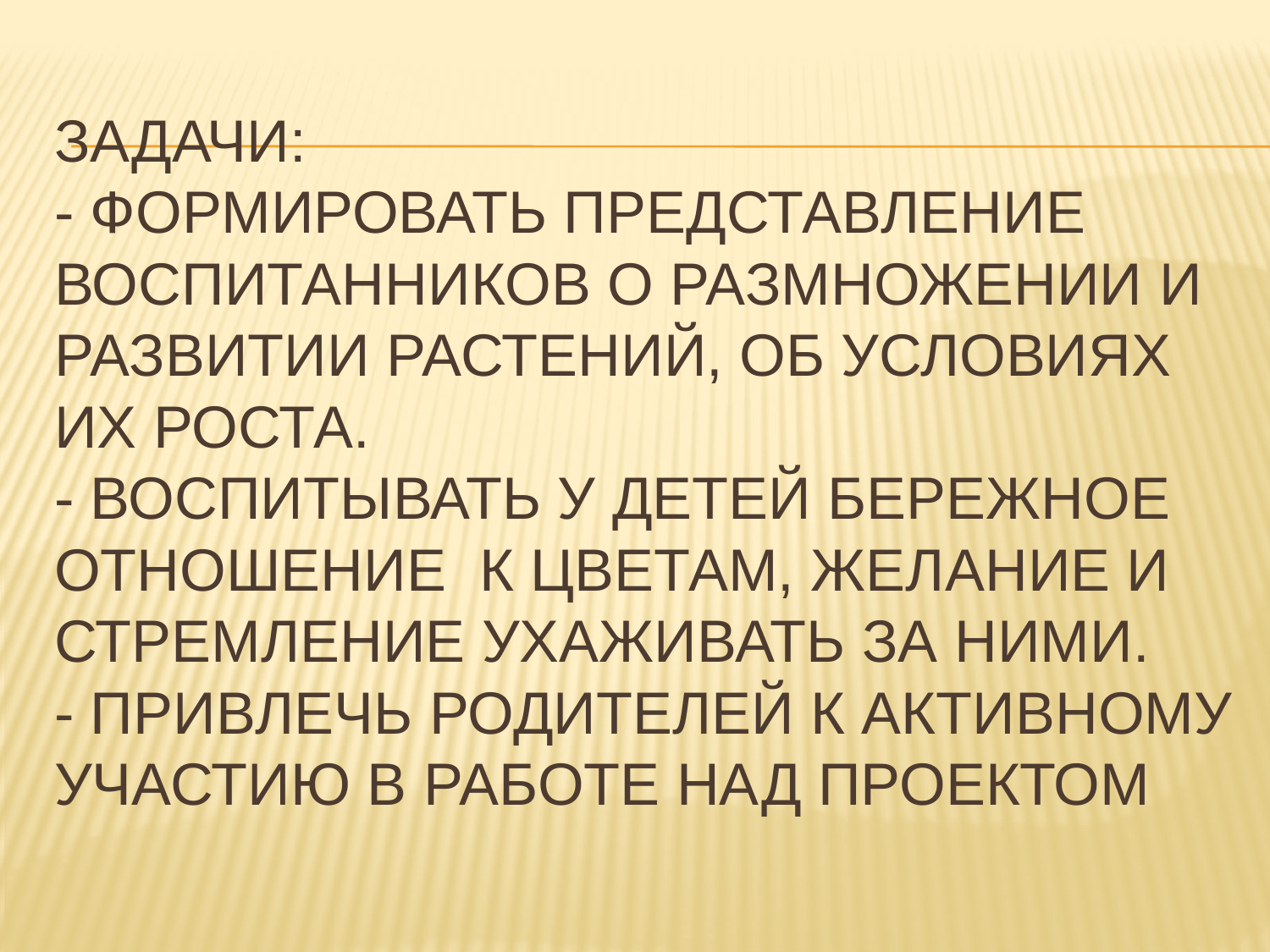

# Задачи: - Формировать представление воспитанников о размножении и развитии растений, об условиях их роста. - Воспитывать у детей бережное отношение  к цветам, желание и стремление ухаживать за ними. - привлечь родителей к активному участию в работе над проектом